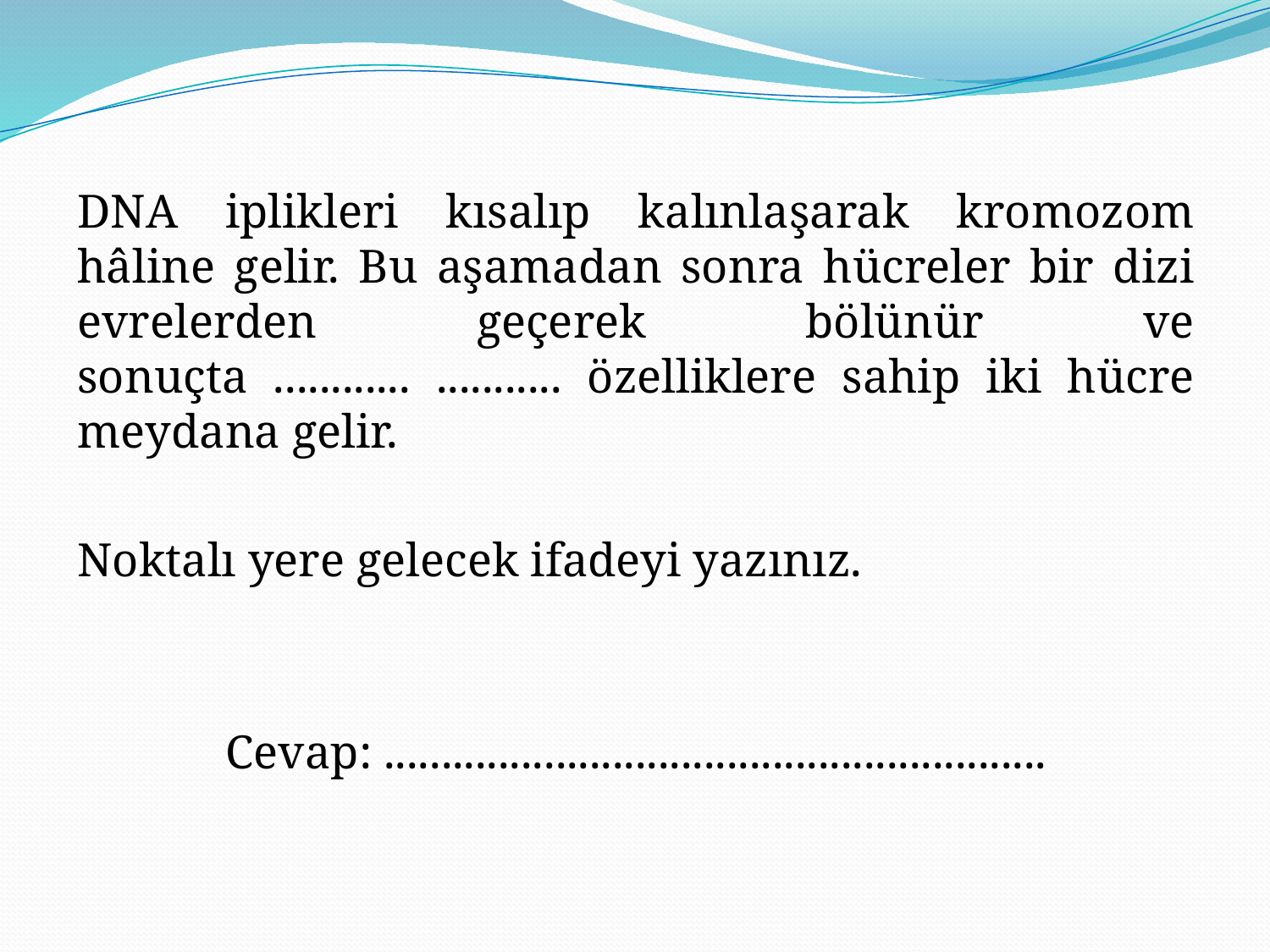

DNA iplikleri kısalıp kalınlaşarak kromozom hâline gelir. Bu aşamadan sonra hücreler bir dizi evrelerden geçerek bölünür ve sonuçta ............ ........... özelliklere sahip iki hücre meydana gelir.

Noktalı yere gelecek ifadeyi yazınız.

Cevap: ..........................................................